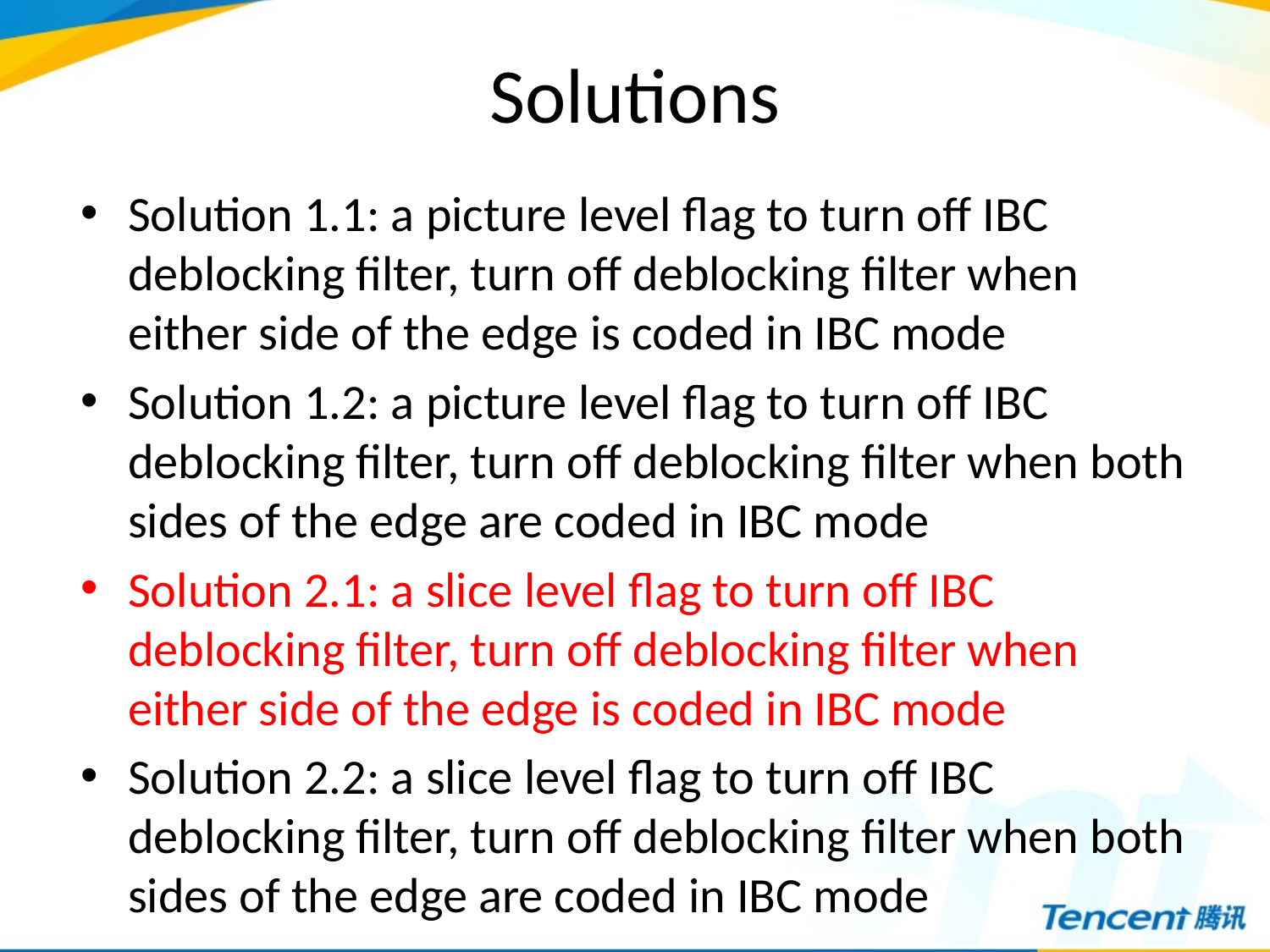

# Solutions
Solution 1.1: a picture level flag to turn off IBC deblocking filter, turn off deblocking filter when either side of the edge is coded in IBC mode
Solution 1.2: a picture level flag to turn off IBC deblocking filter, turn off deblocking filter when both sides of the edge are coded in IBC mode
Solution 2.1: a slice level flag to turn off IBC deblocking filter, turn off deblocking filter when either side of the edge is coded in IBC mode
Solution 2.2: a slice level flag to turn off IBC deblocking filter, turn off deblocking filter when both sides of the edge are coded in IBC mode